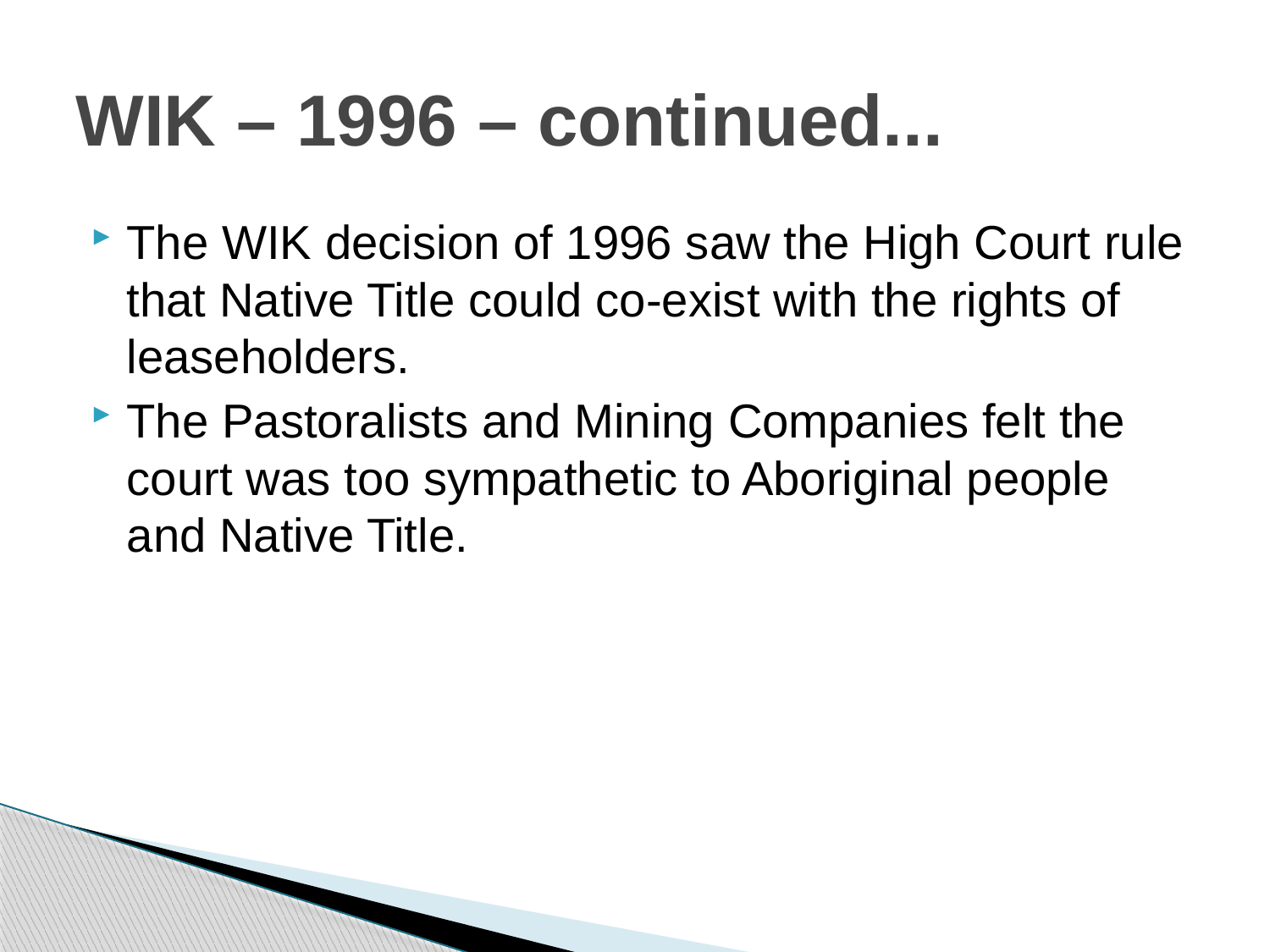

# WIK – 1996 – continued...
The WIK decision of 1996 saw the High Court rule that Native Title could co-exist with the rights of leaseholders.
The Pastoralists and Mining Companies felt the court was too sympathetic to Aboriginal people and Native Title.